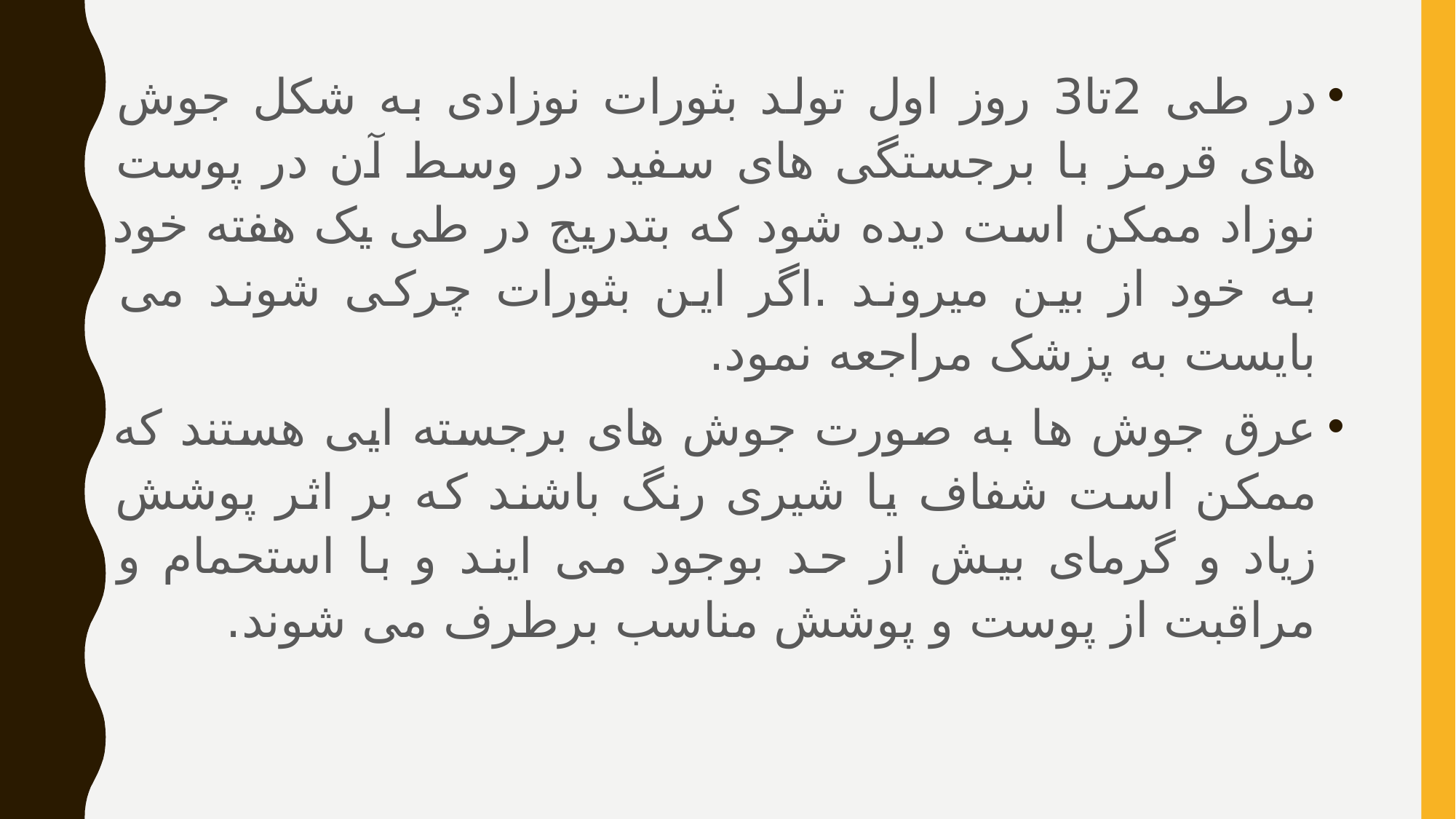

در طی 2تا3 روز اول تولد بثورات نوزادی به شکل جوش های قرمز با برجستگی های سفید در وسط آن در پوست نوزاد ممکن است دیده شود که بتدریج در طی یک هفته خود به خود از بین میروند .اگر این بثورات چرکی شوند می بایست به پزشک مراجعه نمود.
عرق جوش ها به صورت جوش های برجسته ایی هستند که ممکن است شفاف یا شیری رنگ باشند که بر اثر پوشش زیاد و گرمای بیش از حد بوجود می ایند و با استحمام و مراقبت از پوست و پوشش مناسب برطرف می شوند.